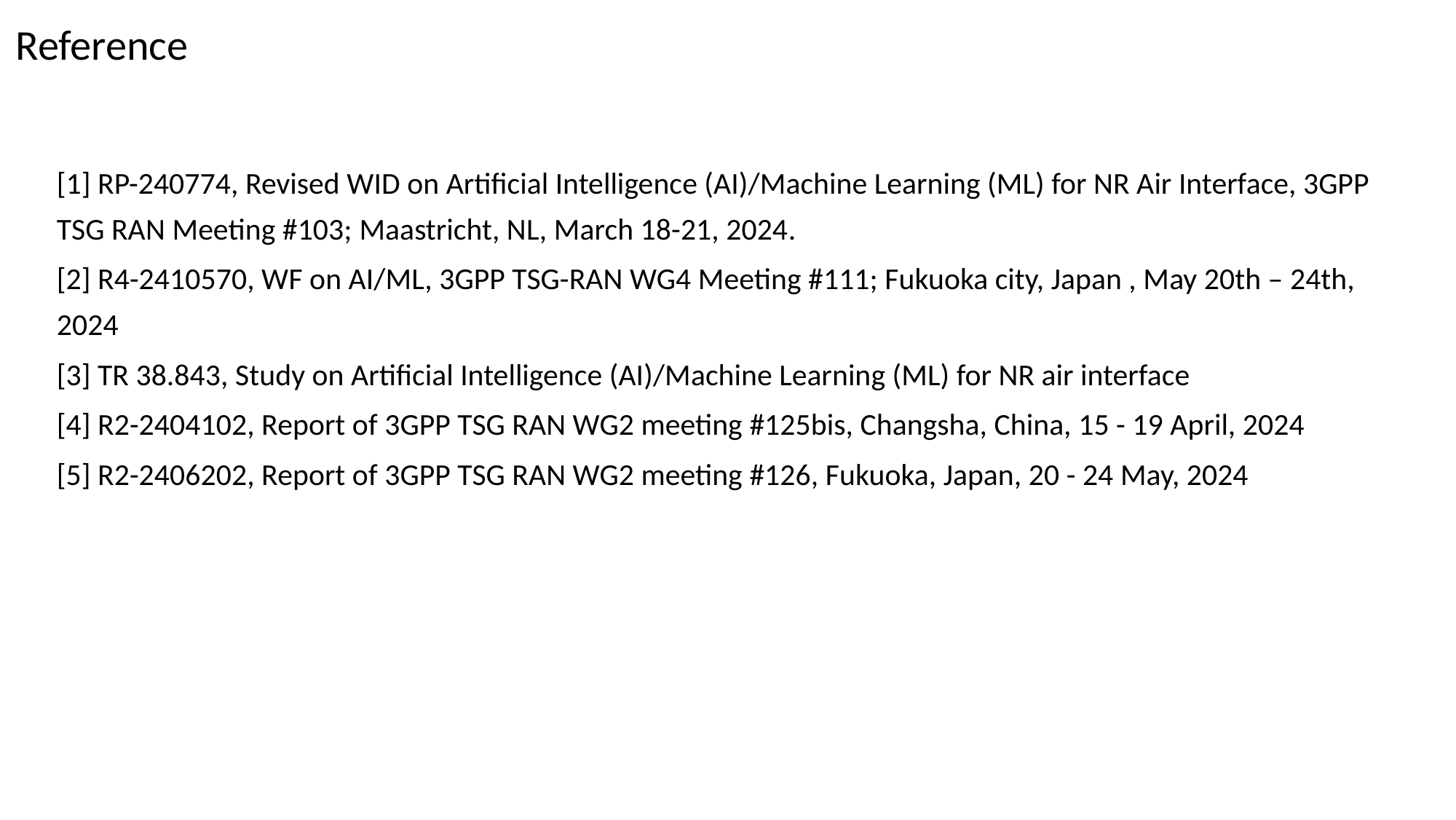

# Reference
[1] RP-240774, Revised WID on Artificial Intelligence (AI)/Machine Learning (ML) for NR Air Interface, 3GPP TSG RAN Meeting #103; Maastricht, NL, March 18-21, 2024.
[2] R4-2410570, WF on AI/ML, 3GPP TSG-RAN WG4 Meeting #111; Fukuoka city, Japan , May 20th – 24th, 2024
[3] TR 38.843, Study on Artificial Intelligence (AI)/Machine Learning (ML) for NR air interface
[4] R2-2404102, Report of 3GPP TSG RAN WG2 meeting #125bis, Changsha, China, 15 - 19 April, 2024
[5] R2-2406202, Report of 3GPP TSG RAN WG2 meeting #126, Fukuoka, Japan, 20 - 24 May, 2024